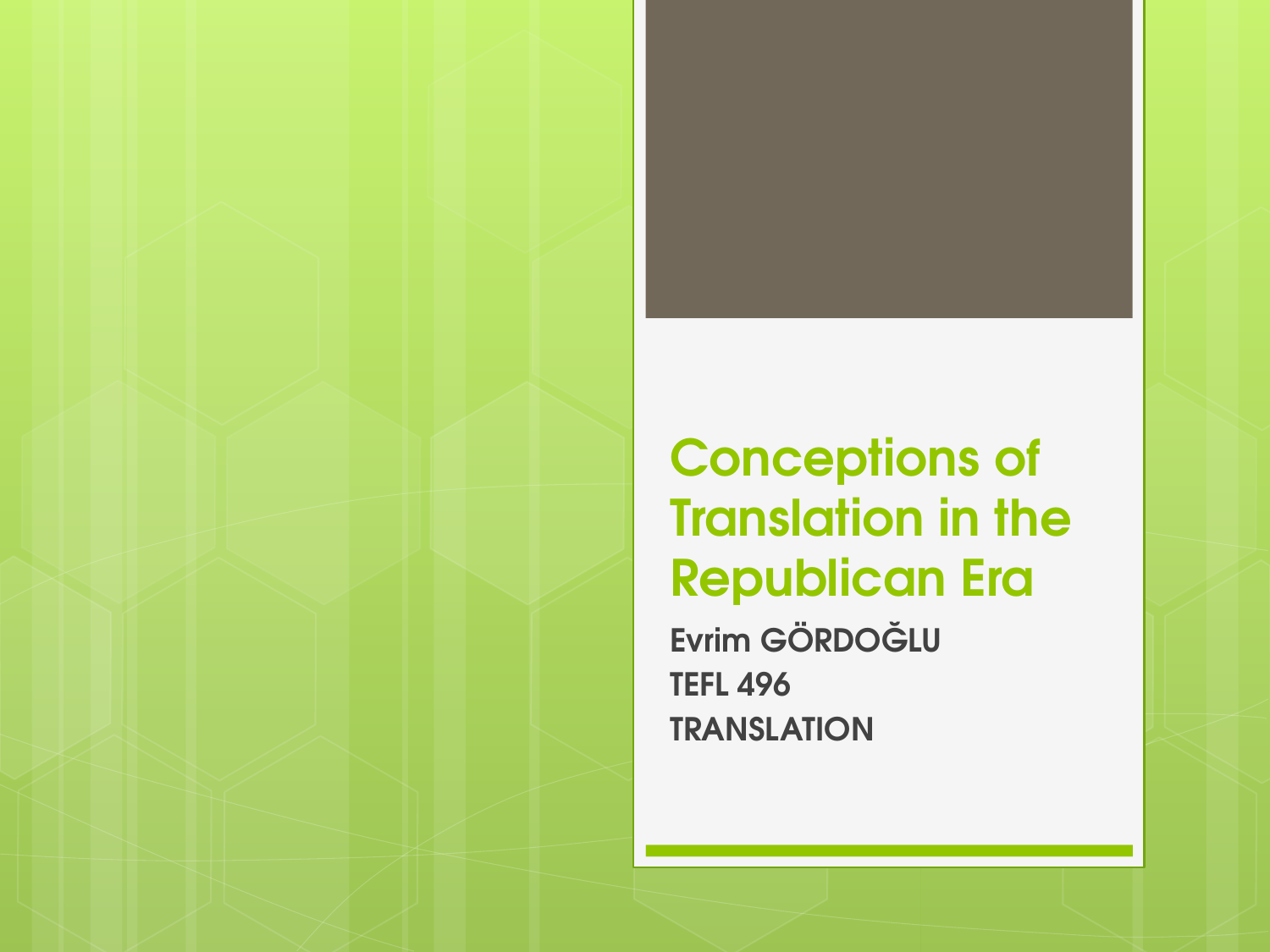

# Conceptions of Translation in the Republican Era
Evrim GÖRDOĞLU
TEFL 496
TRANSLATION